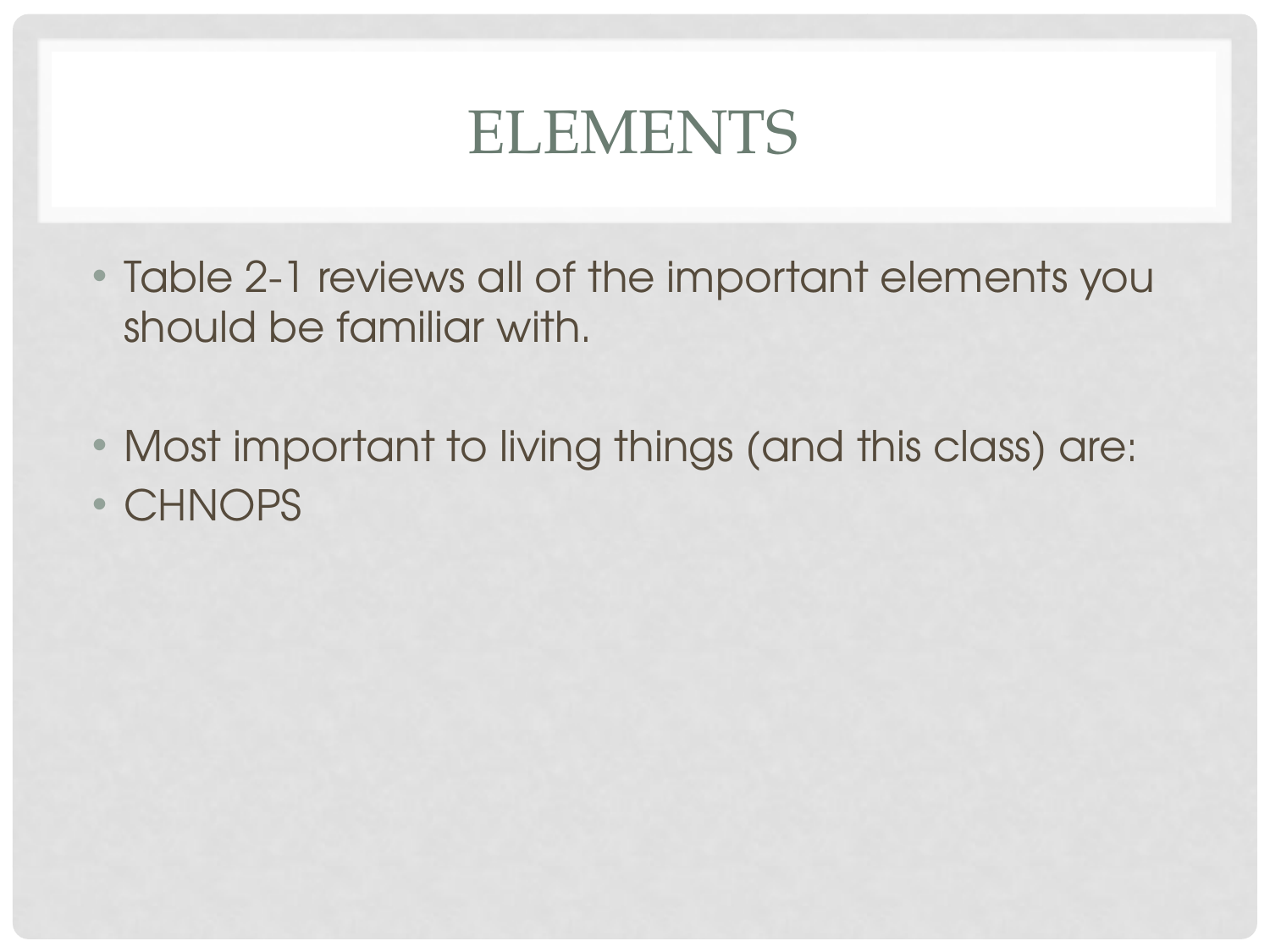

# Elements
Table 2-1 reviews all of the important elements you should be familiar with.

Most important to living things (and this class) are:
CHNOPS